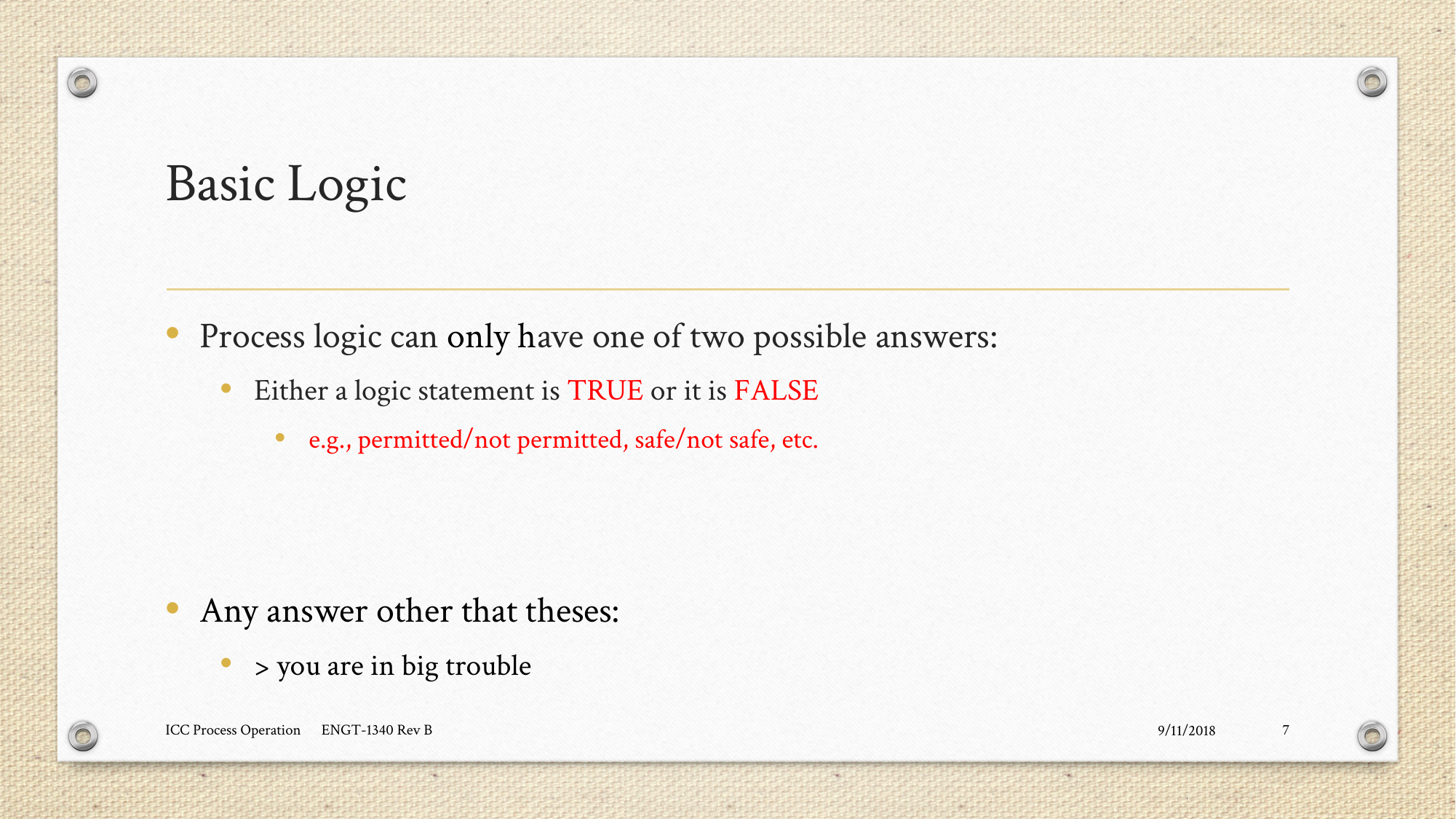

# Basic Logic
Process logic can only have one of two possible answers:
Either a logic statement is TRUE or it is FALSE
e.g., permitted/not permitted, safe/not safe, etc.

Any answer other that theses:
> you are in big trouble
ICC Process Operation      ENGT-1340 Rev B
9/11/2018
7